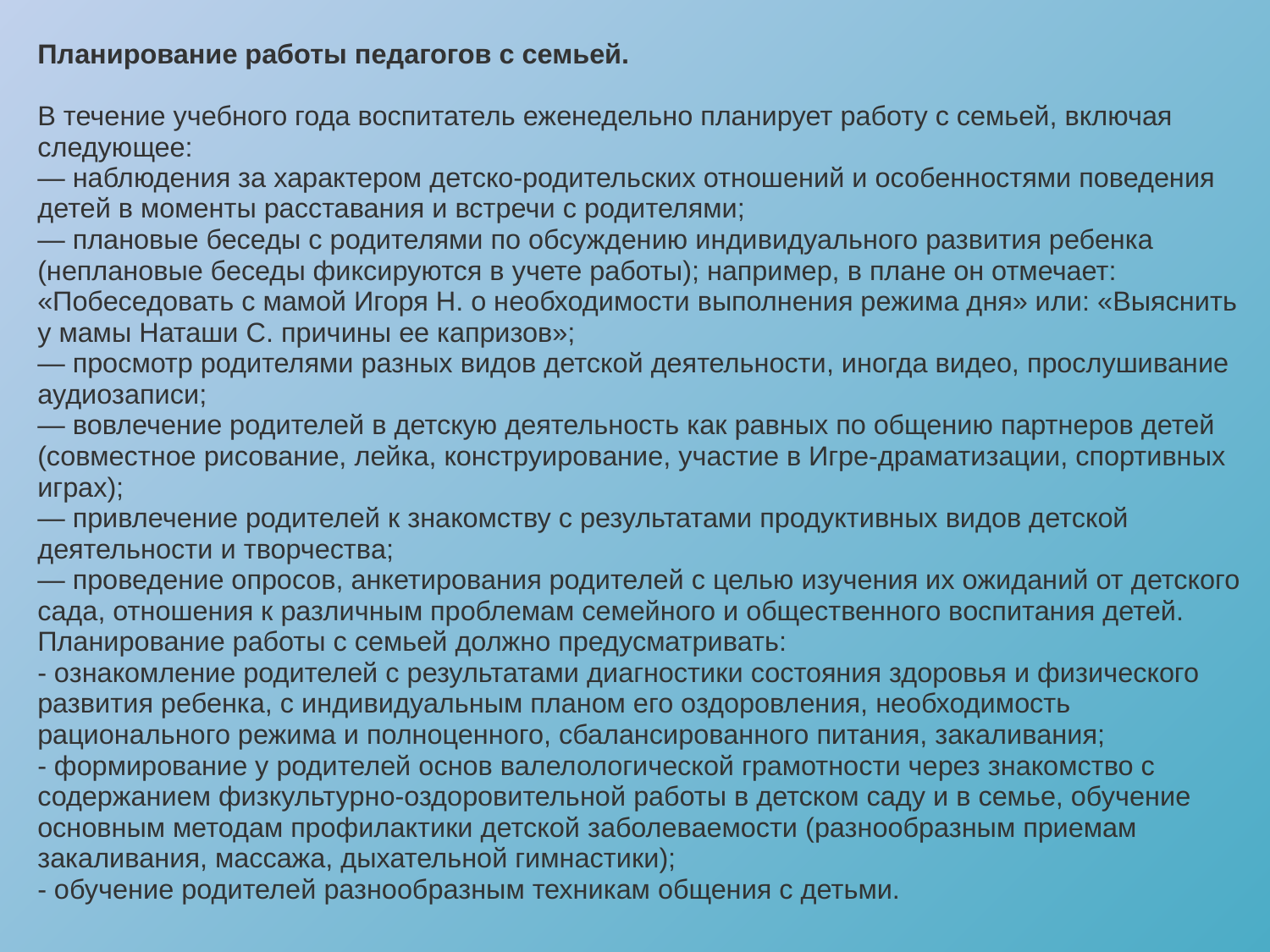

# Планирование работы педагогов с семьей.   В течение учебного года воспитатель еженедельно планирует работу с семьей, включая следующее: — наблюдения за характером детско-родительских отношений и особенностями поведения детей в моменты расставания и встречи с родителями; — плановые беседы с родителями по обсуждению индивидуального развития ребенка (неплановые беседы фиксируются в учете работы); например, в плане он отмечает: «Побеседовать с мамой Игоря Н. о необходимости выполнения режима дня» или: «Выяснить у мамы Наташи С. причины ее капризов»; — просмотр родителями разных видов детской деятельности, иногда видео, прослушивание аудиозаписи; — вовлечение родителей в детскую деятельность как равных по общению партнеров детей (совместное рисование, лейка, конструирование, участие в Игре-драматизации, спортивных играх); — привлечение родителей к знакомству с результатами продуктивных видов детской деятельности и творчества; — проведение опросов, анкетирования родителей с целью изучения их ожиданий от детского сада, отношения к различным проблемам семейного и общественного воспитания детей. Планирование работы с семьей должно предусматривать: - ознакомление родителей с результатами диагностики состояния здоровья и физического развития ребенка, с индивидуальным планом его оздоровления, необходимость рационального режима и полноценного, сбалансированного питания, закаливания; - формирование у родителей основ валелологической грамотности через знакомство с содержанием физкультурно-оздоровительной работы в детском саду и в семье, обучение основным методам профилактики детской заболеваемости (разнообразным приемам закаливания, массажа, дыхательной гимнастики); - обучение родителей разнообразным техникам общения с детьми.